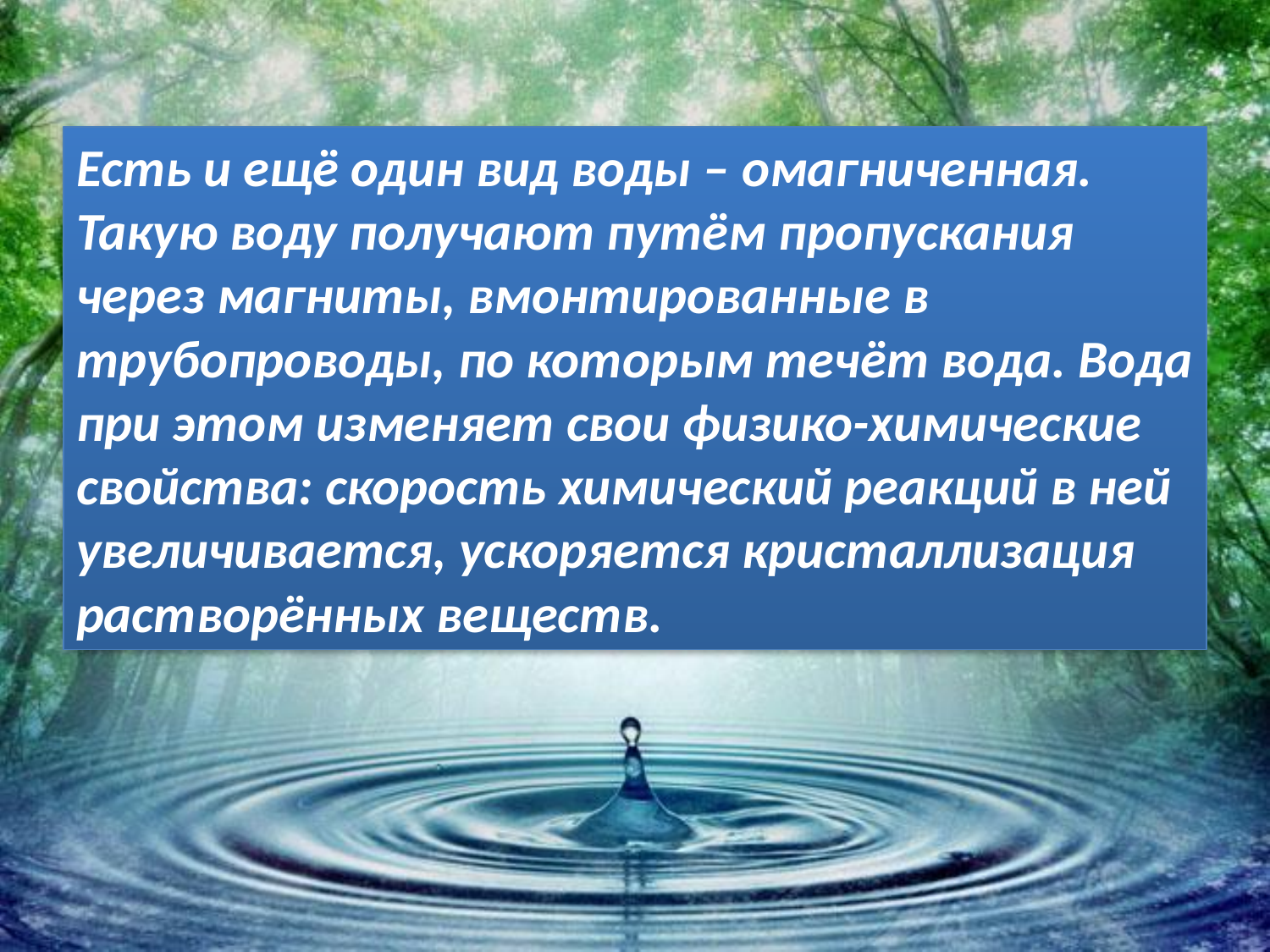

# Есть и ещё один вид воды – омагниченная. Такую воду получают путём пропускания через магниты, вмонтированные в трубопроводы, по которым течёт вода. Вода при этом изменяет свои физико-химические свойства: скорость химический реакций в ней увеличивается, ускоряется кристаллизация растворённых веществ.